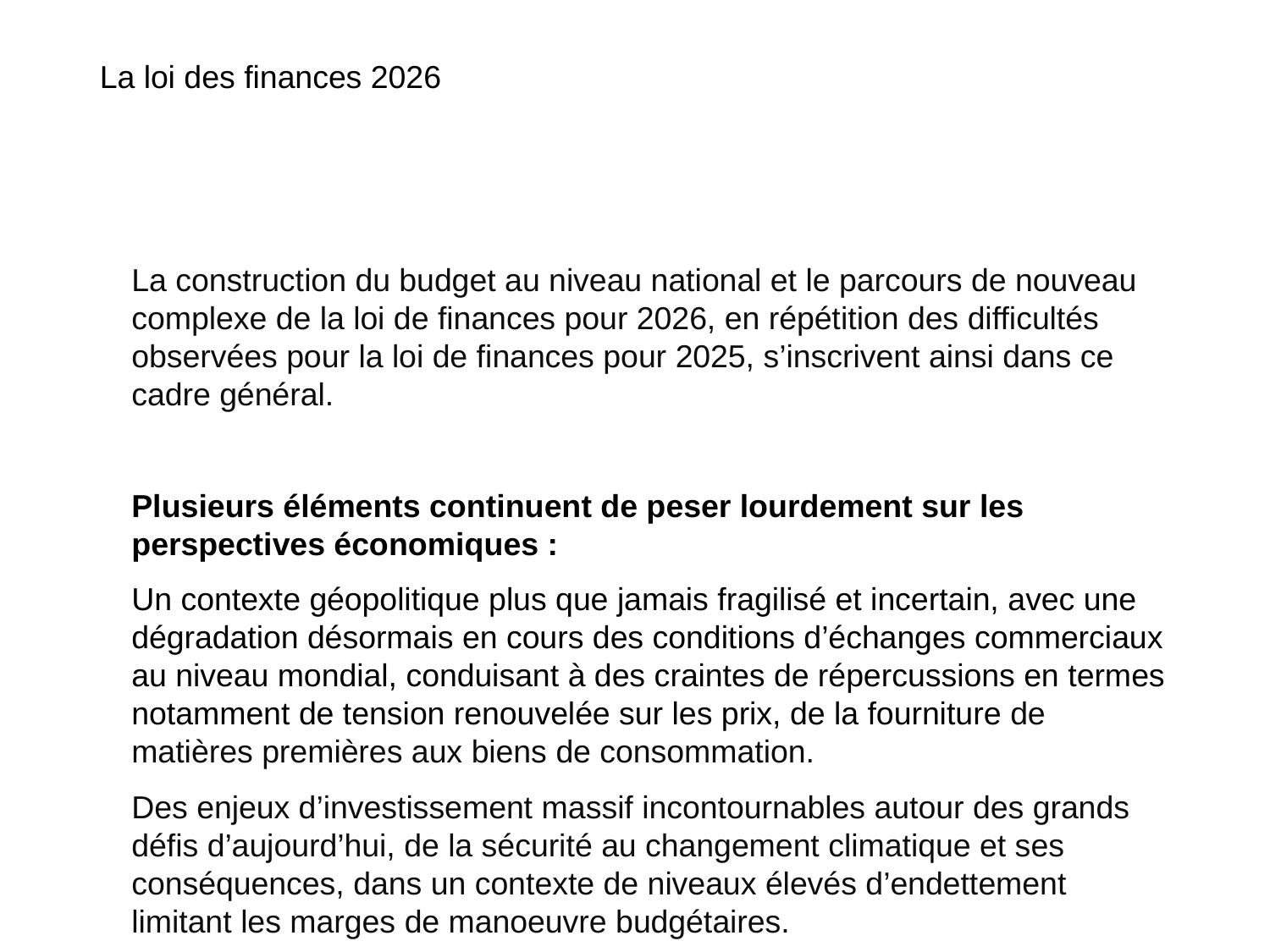

# La loi des finances 2026
La construction du budget au niveau national et le parcours de nouveau complexe de la loi de finances pour 2026, en répétition des difficultés observées pour la loi de finances pour 2025, s’inscrivent ainsi dans ce cadre général.

Plusieurs éléments continuent de peser lourdement sur les perspectives économiques :
Un contexte géopolitique plus que jamais fragilisé et incertain, avec une dégradation désormais en cours des conditions d’échanges commerciaux au niveau mondial, conduisant à des craintes de répercussions en termes notamment de tension renouvelée sur les prix, de la fourniture de matières premières aux biens de consommation.
Des enjeux d’investissement massif incontournables autour des grands défis d’aujourd’hui, de la sécurité au changement climatique et ses conséquences, dans un contexte de niveaux élevés d’endettement limitant les marges de manoeuvre budgétaires.